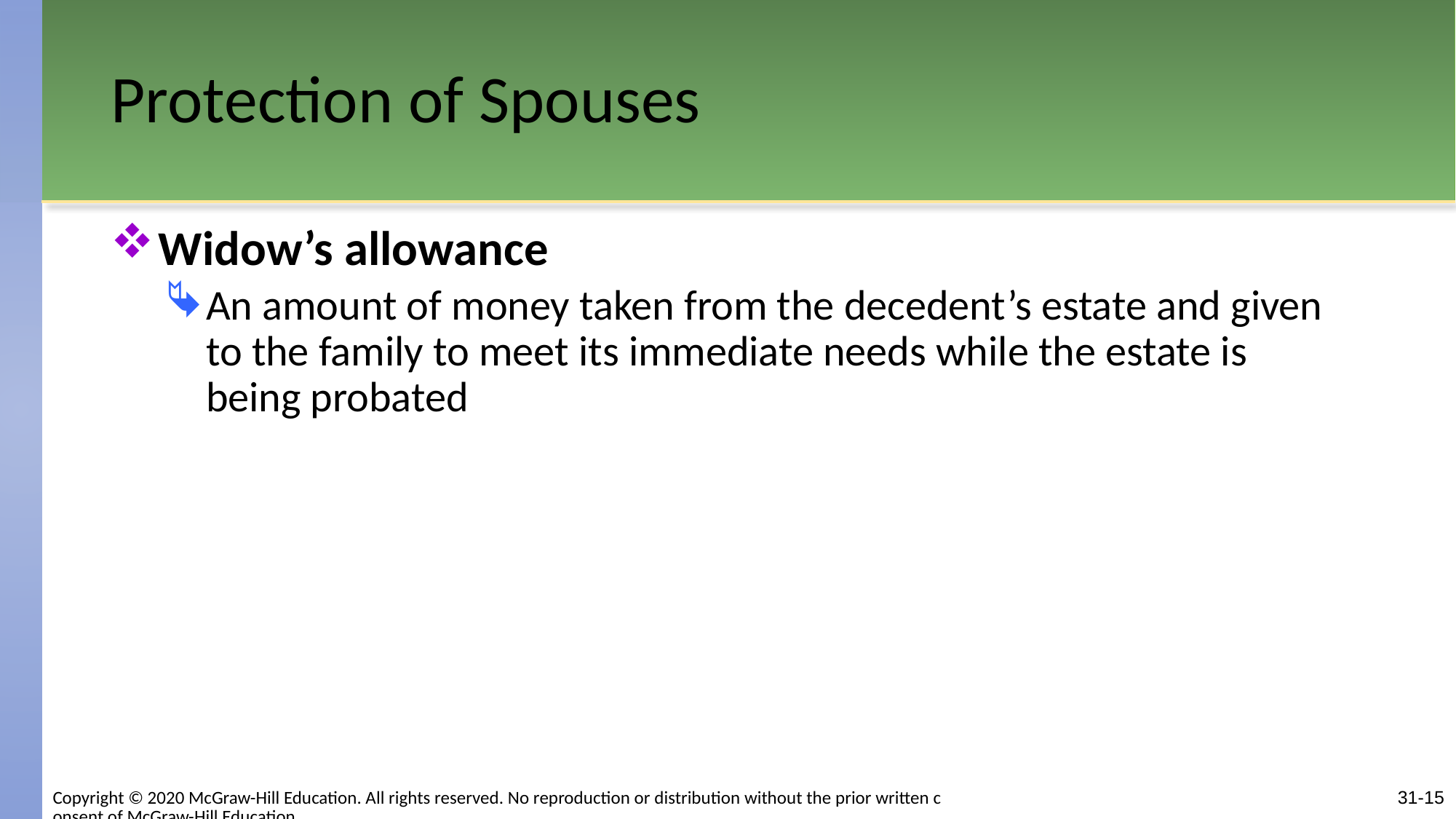

# Protection of Spouses
Widow’s allowance
An amount of money taken from the decedent’s estate and given to the family to meet its immediate needs while the estate is being probated

Copyright © 2020 McGraw-Hill Education. All rights reserved. No reproduction or distribution without the prior written consent of McGraw-Hill Education.
31-15